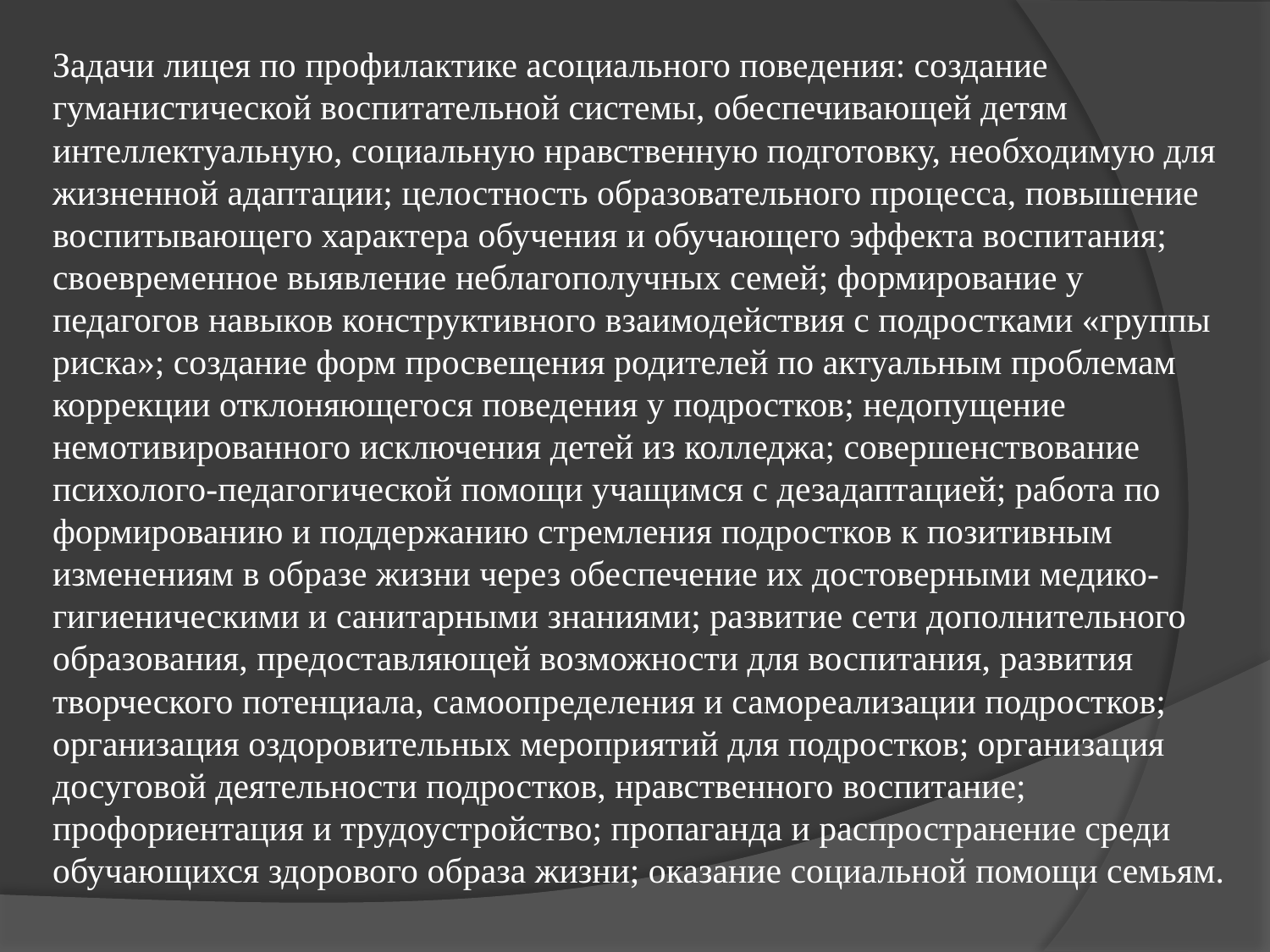

Задачи лицея по профилактике асоциального поведения: создание гуманистической воспитательной системы, обеспечивающей детям интеллектуальную, социальную нравственную подготовку, необходимую для жизненной адаптации; целостность образовательного процесса, повышение воспитывающего характера обучения и обучающего эффекта воспитания; своевременное выявление неблагополучных семей; формирование у педагогов навыков конструктивного взаимодействия с подростками «группы риска»; создание форм просвещения родителей по актуальным проблемам коррекции отклоняющегося поведения у подростков; недопущение немотивированного исключения детей из колледжа; совершенствование психолого-педагогической помощи учащимся с дезадаптацией; работа по формированию и поддержанию стремления подростков к позитивным изменениям в образе жизни через обеспечение их достоверными медико-гигиеническими и санитарными знаниями; развитие сети дополнительного образования, предоставляющей возможности для воспитания, развития творческого потенциала, самоопределения и самореализации подростков; организация оздоровительных мероприятий для подростков; организация досуговой деятельности подростков, нравственного воспитание; профориентация и трудоустройство; пропаганда и распространение среди обучающихся здорового образа жизни; оказание социальной помощи семьям.
#